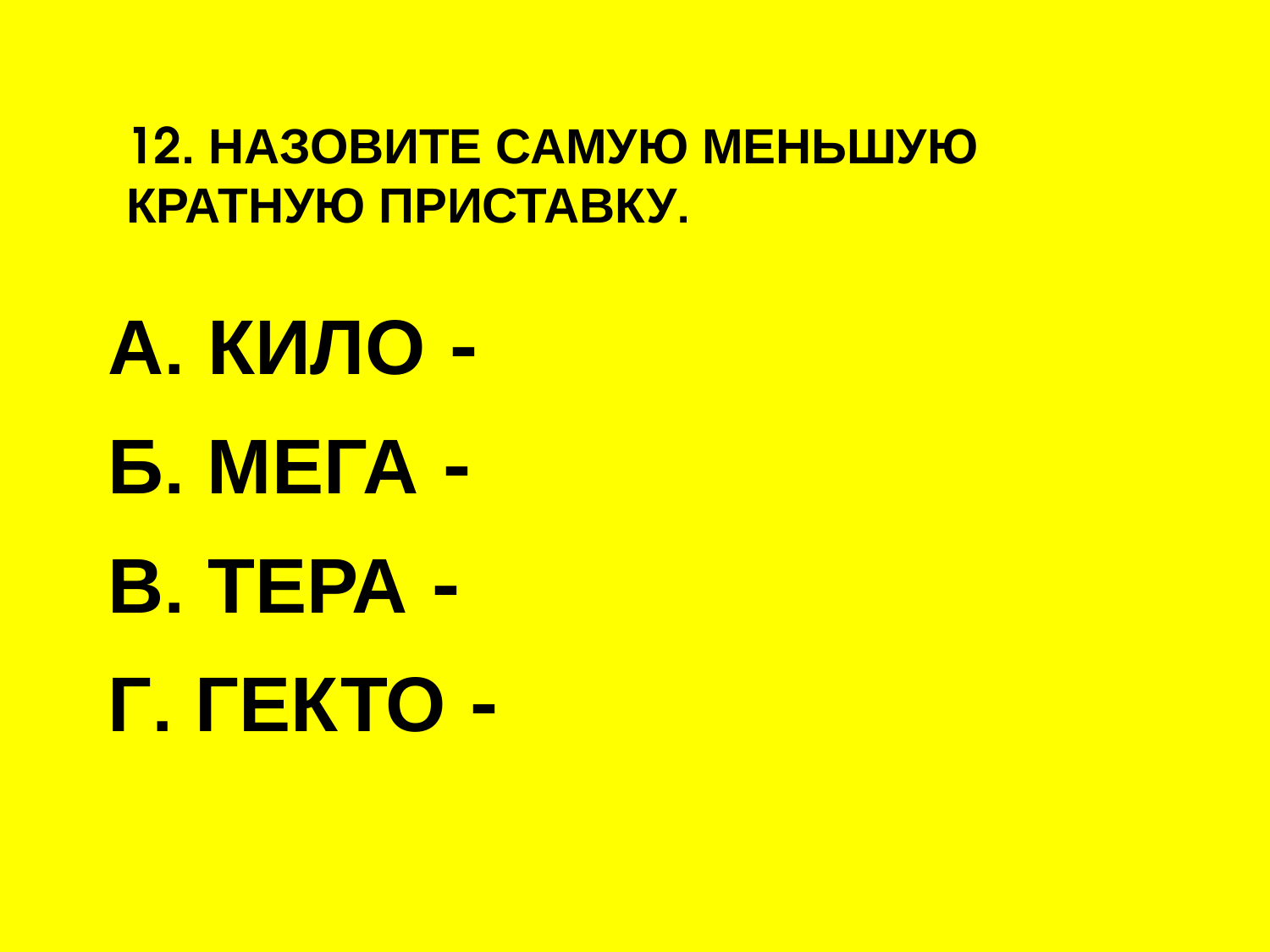

# 12. Назовите самую меньшую кратную приставку.
А. Кило -
Б. Мега -
В. Тера -
Г. Гекто -